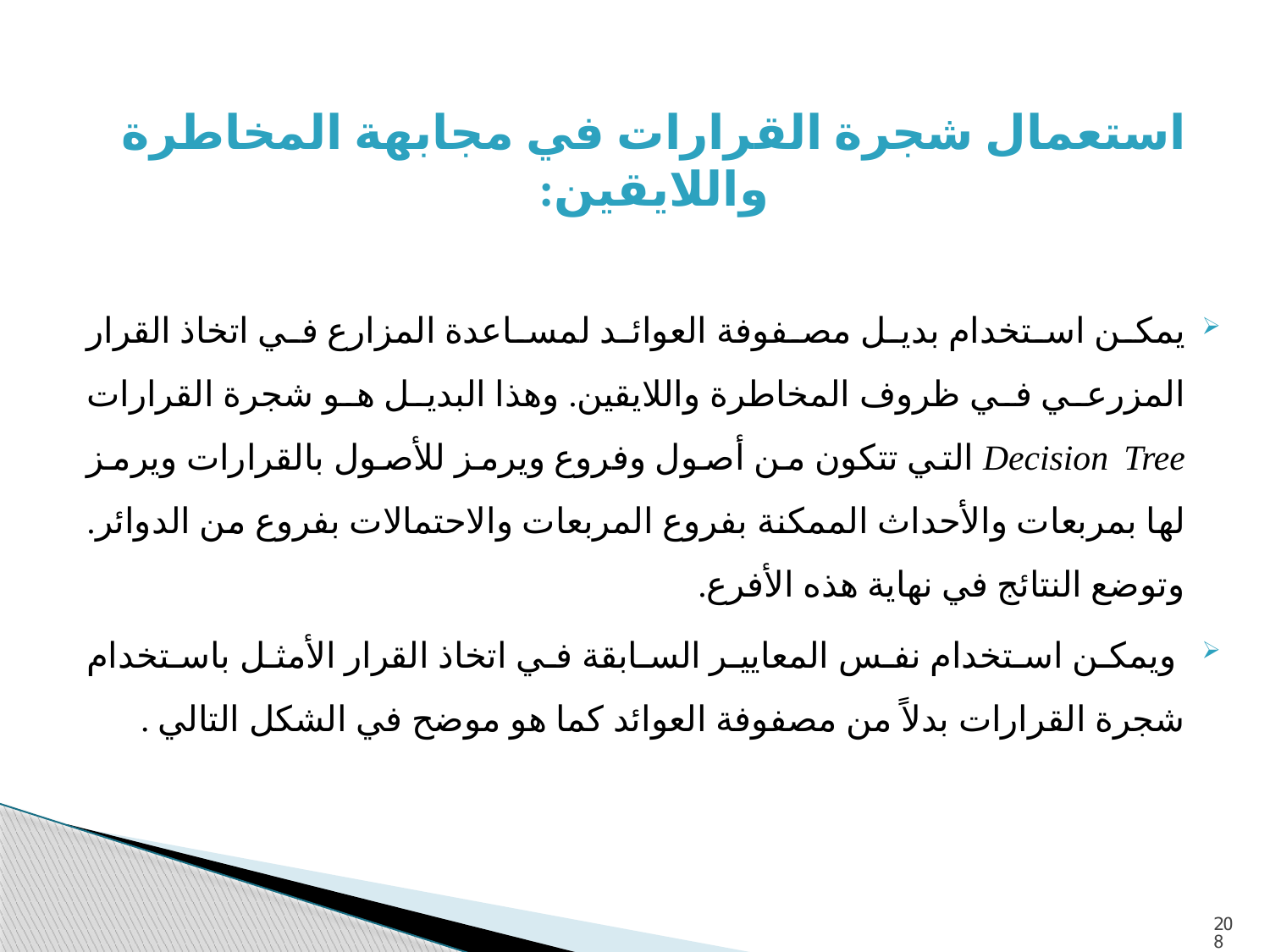

استعمال شجرة القرارات في مجابهة المخاطرة واللايقين:

يمكن استخدام بديل مصفوفة العوائد لمساعدة المزارع في اتخاذ القرار المزرعي في ظروف المخاطرة واللايقين. وهذا البديل هو شجرة القرارات Decision Tree التي تتكون من أصول وفروع ويرمز للأصول بالقرارات ويرمز لها بمربعات والأحداث الممكنة بفروع المربعات والاحتمالات بفروع من الدوائر. وتوضع النتائج في نهاية هذه الأفرع.
 ويمكن استخدام نفس المعايير السابقة في اتخاذ القرار الأمثل باستخدام شجرة القرارات بدلاً من مصفوفة العوائد كما هو موضح في الشكل التالي .
208